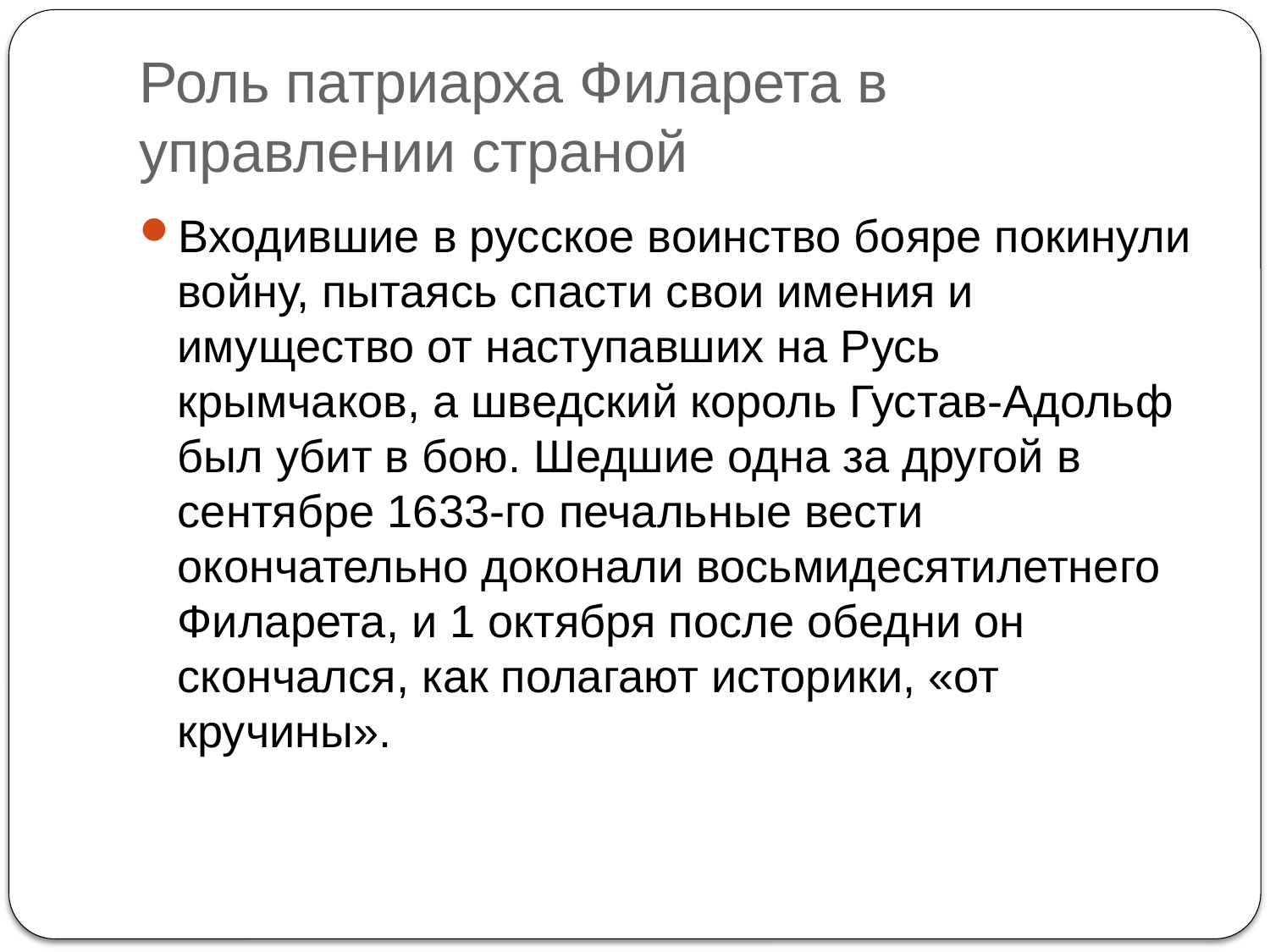

# Роль патриарха Филарета в управлении страной
Входившие в русское воинство бояре покинули войну, пытаясь спасти свои имения и имущество от наступавших на Русь крымчаков, а шведский король Густав-Адольф был убит в бою. Шедшие одна за другой в сентябре 1633-го печальные вести окончательно доконали восьмидесятилетнего Филарета, и 1 октября после обедни он скончался, как полагают историки, «от кручины».